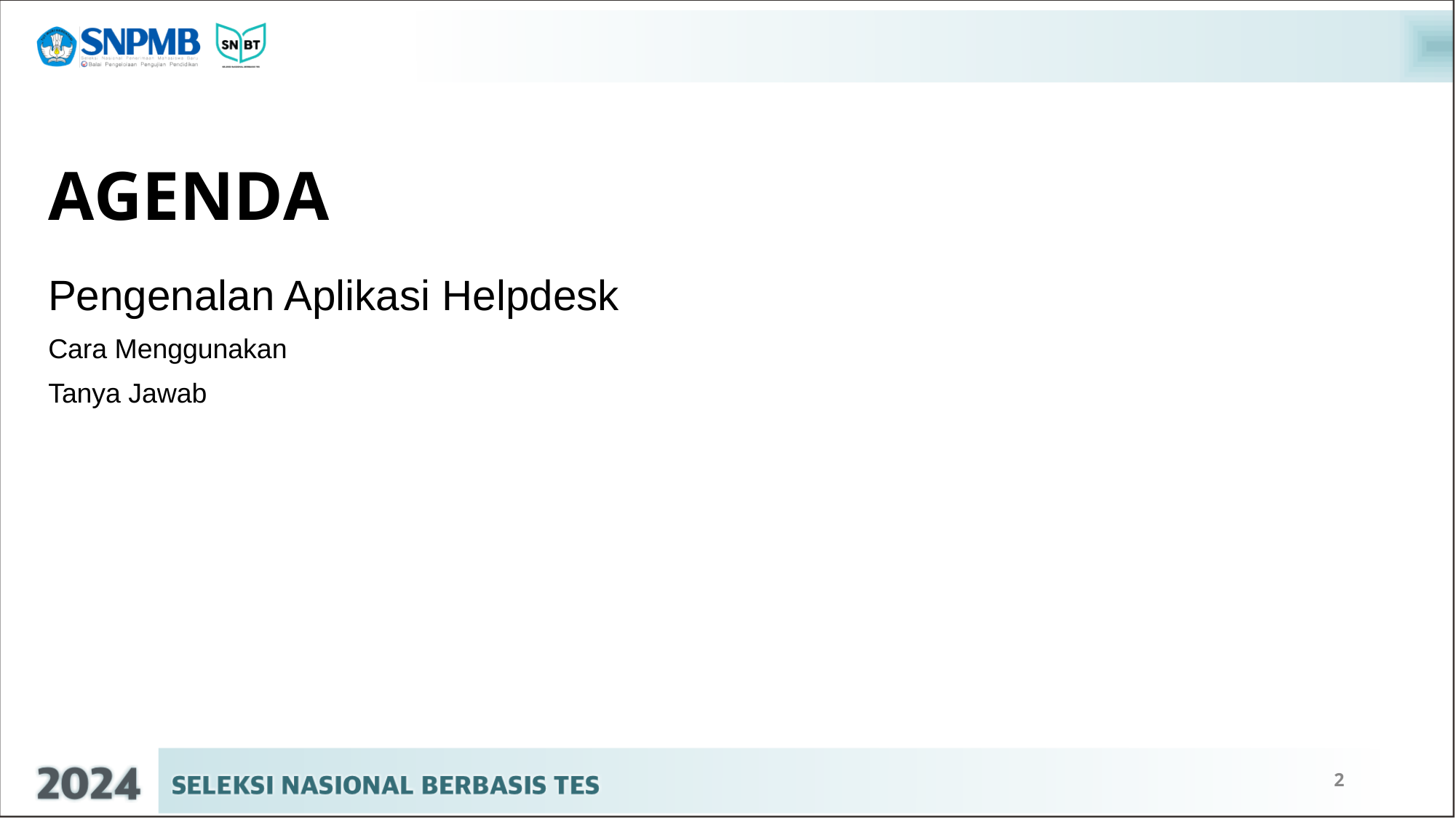

# AGENDA
Pengenalan Aplikasi Helpdesk
Cara Menggunakan
Tanya Jawab

2